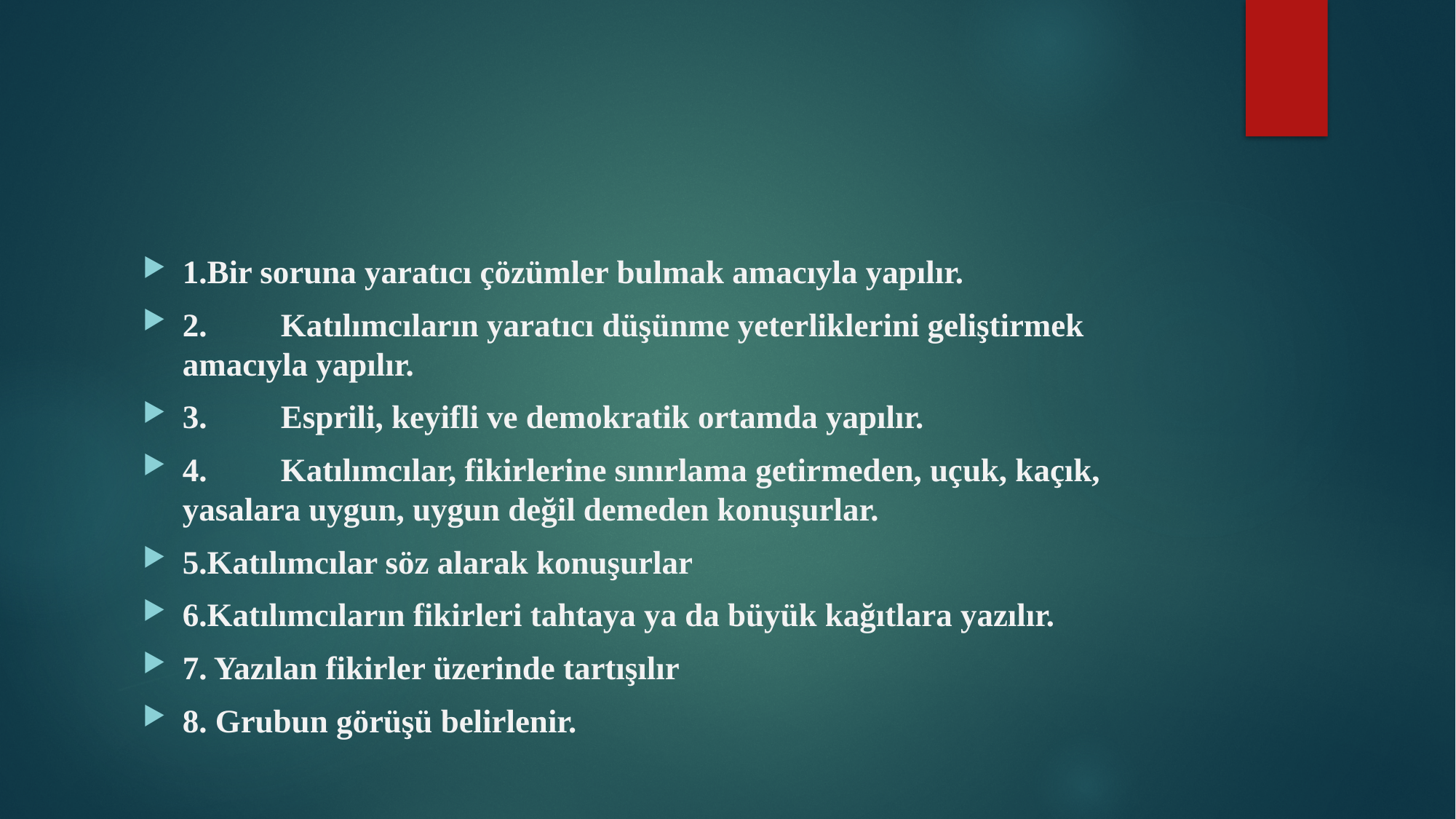

#
1.Bir soruna yaratıcı çözümler bulmak amacıyla yapılır.
2.	Katılımcıların yaratıcı düşünme yeterliklerini geliştirmek amacıyla yapılır.
3.	Esprili, keyifli ve demokratik ortamda yapılır.
4.	Katılımcılar, fikirlerine sınırlama getirmeden, uçuk, kaçık, yasalara uygun, uygun değil demeden konuşurlar.
5.Katılımcılar söz alarak konuşurlar
6.Katılımcıların fikirleri tahtaya ya da büyük kağıtlara yazılır.
7. Yazılan fikirler üzerinde tartışılır
8. Grubun görüşü belirlenir.